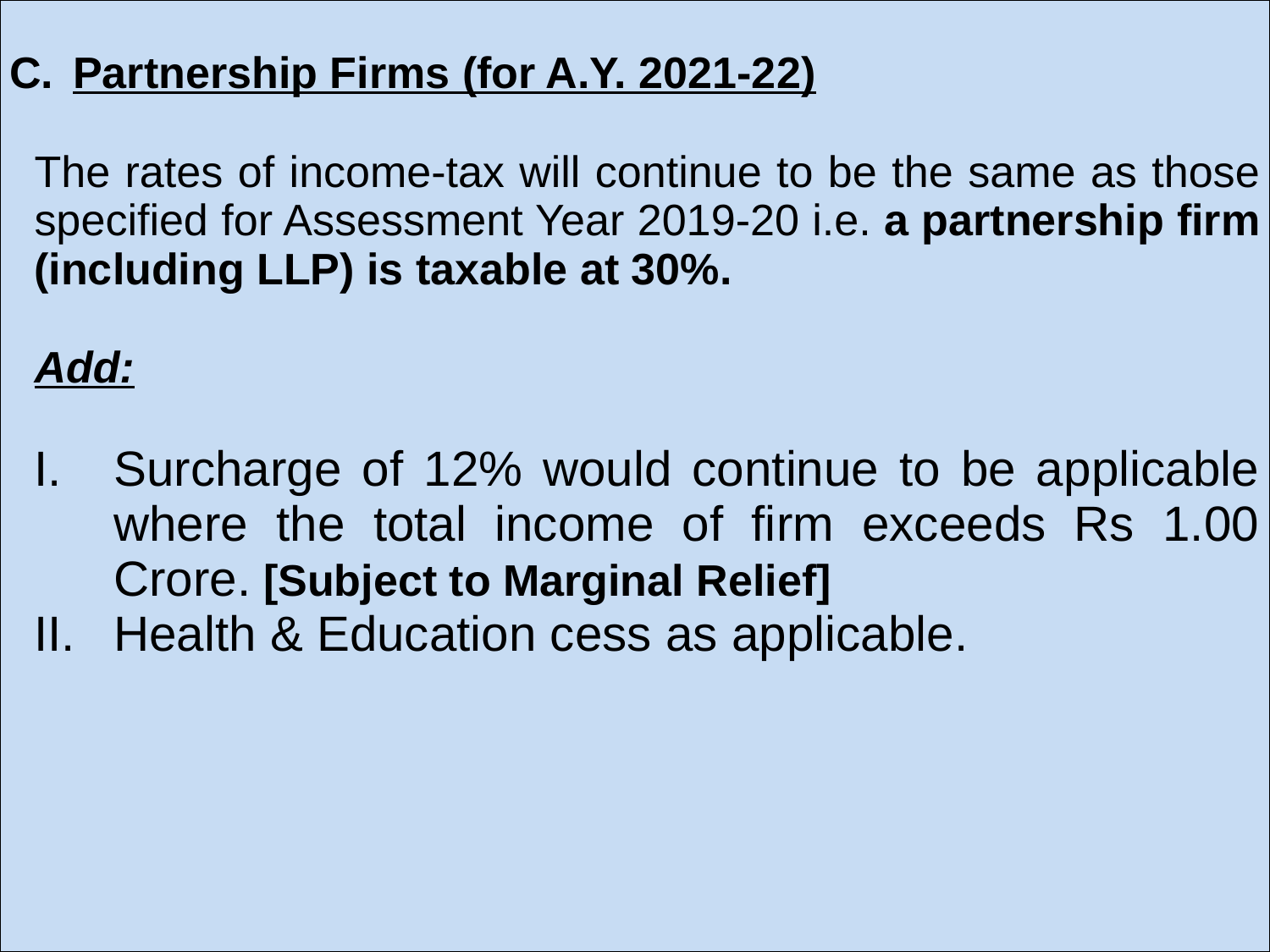

| Partnership Firms (for A.Y. 2021-22) The rates of income-tax will continue to be the same as those specified for Assessment Year 2019-20 i.e. a partnership firm (including LLP) is taxable at 30%. Add: Surcharge of 12% would continue to be applicable where the total income of firm exceeds Rs 1.00 Crore. [Subject to Marginal Relief] Health & Education cess as applicable. |
| --- |
23